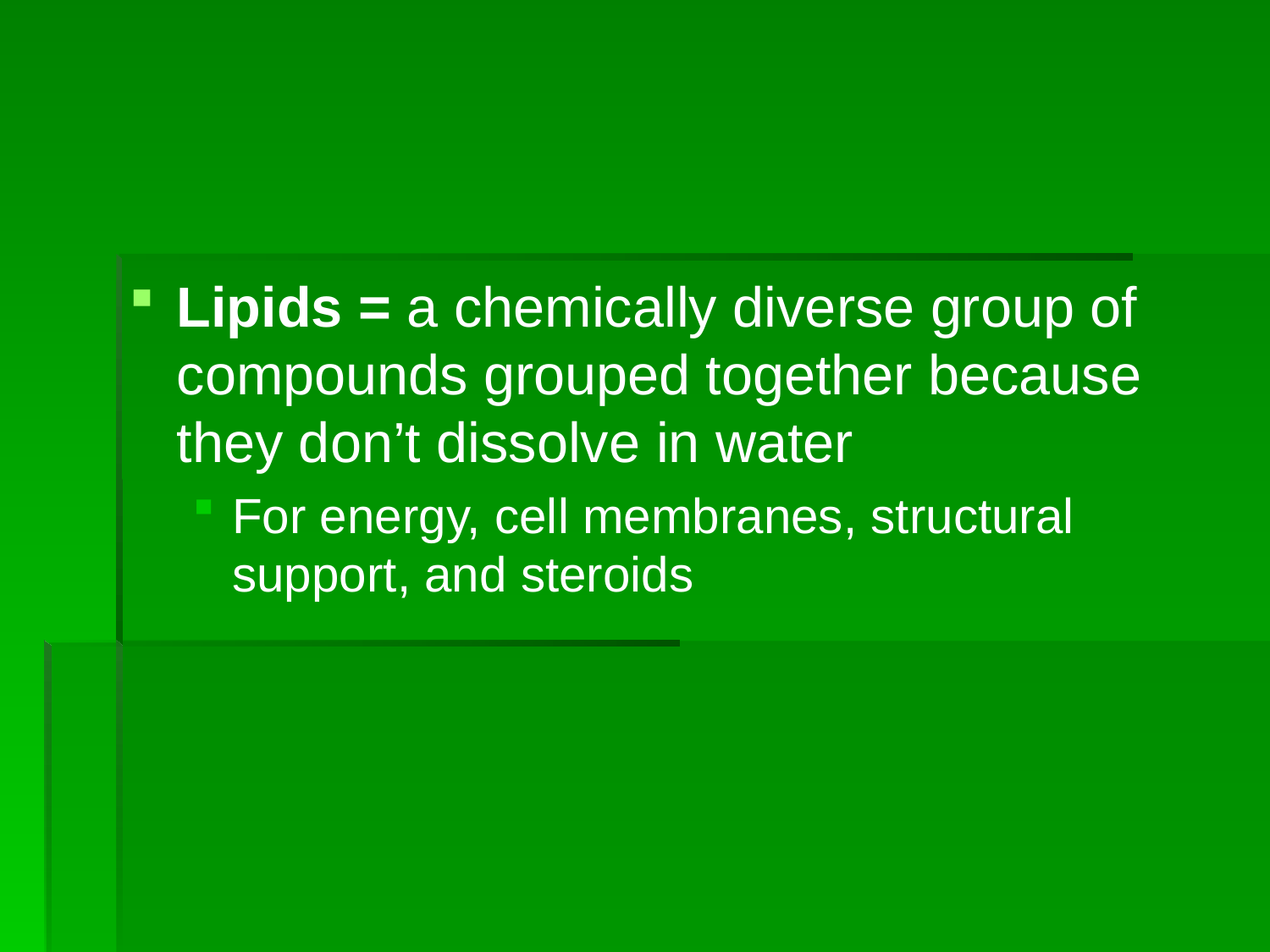

#
Lipids = a chemically diverse group of compounds grouped together because they don’t dissolve in water
For energy, cell membranes, structural support, and steroids